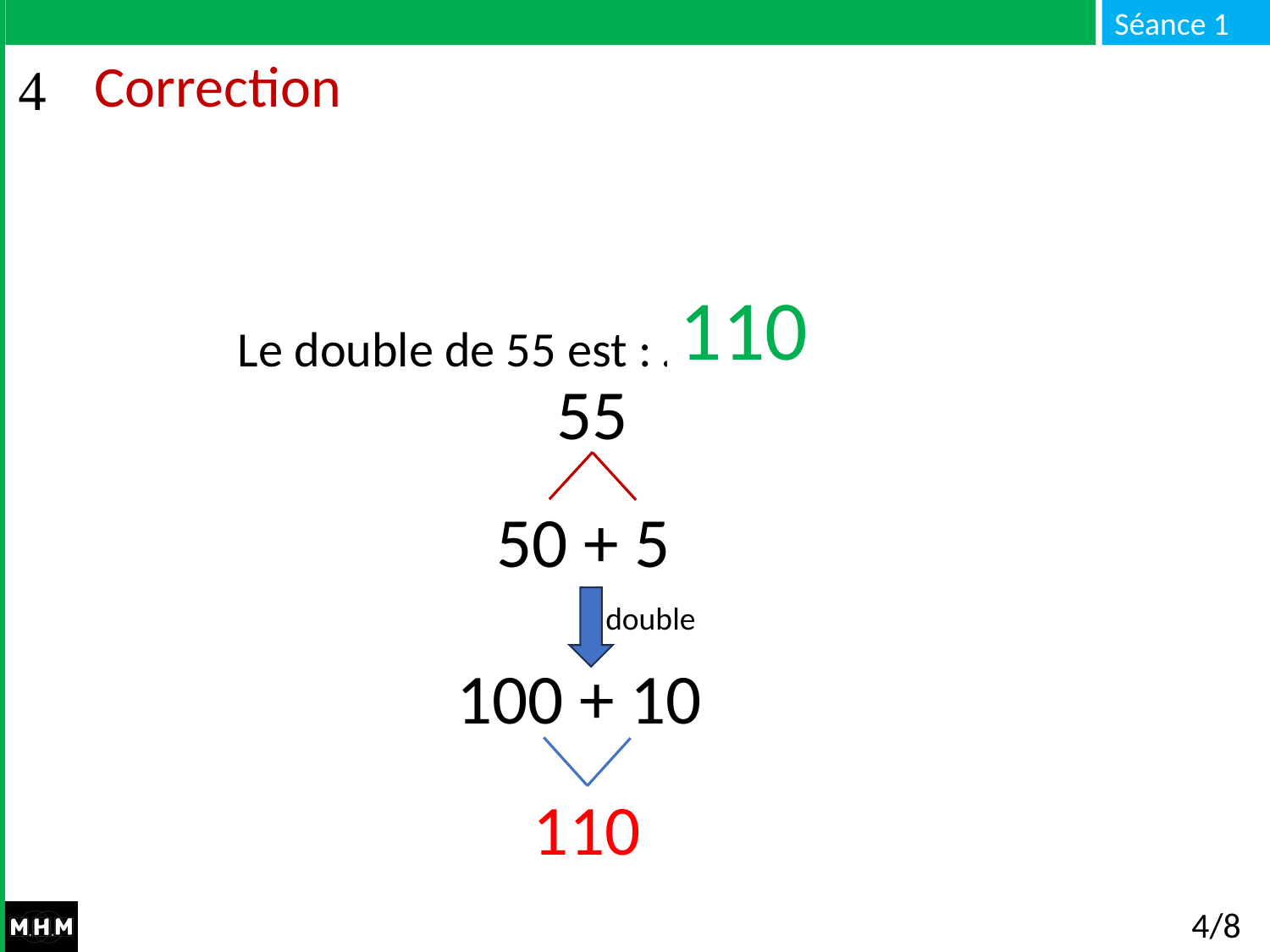

# Correction
Le double de 55 est : …

110
55
50 + 5

double
100 + 10
110
4/8